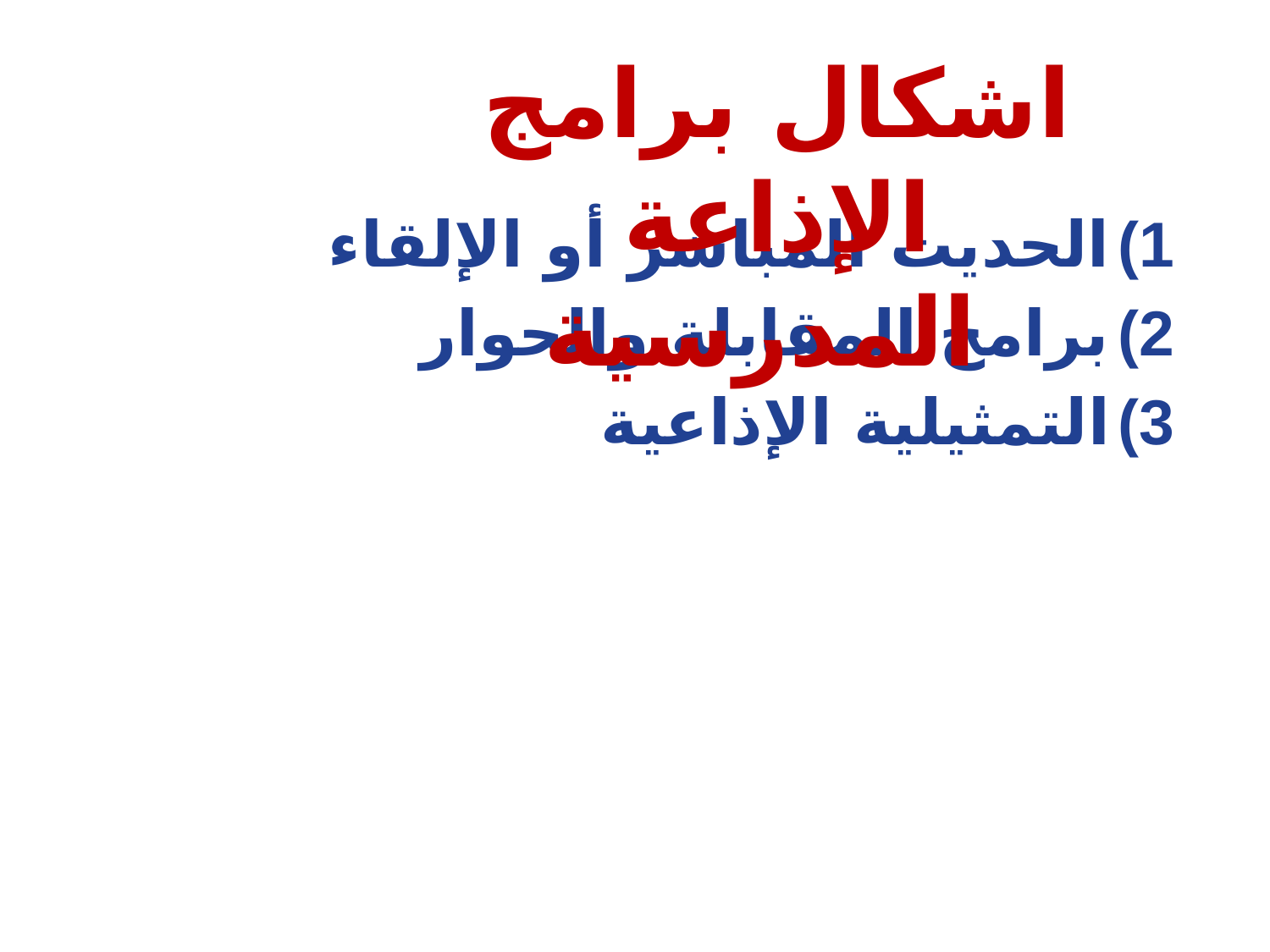

الحديث المباشر أو الإلقاء
برامج المقابلة والحوار
التمثيلية الإذاعية

اشكال برامج الإذاعة المدرسية